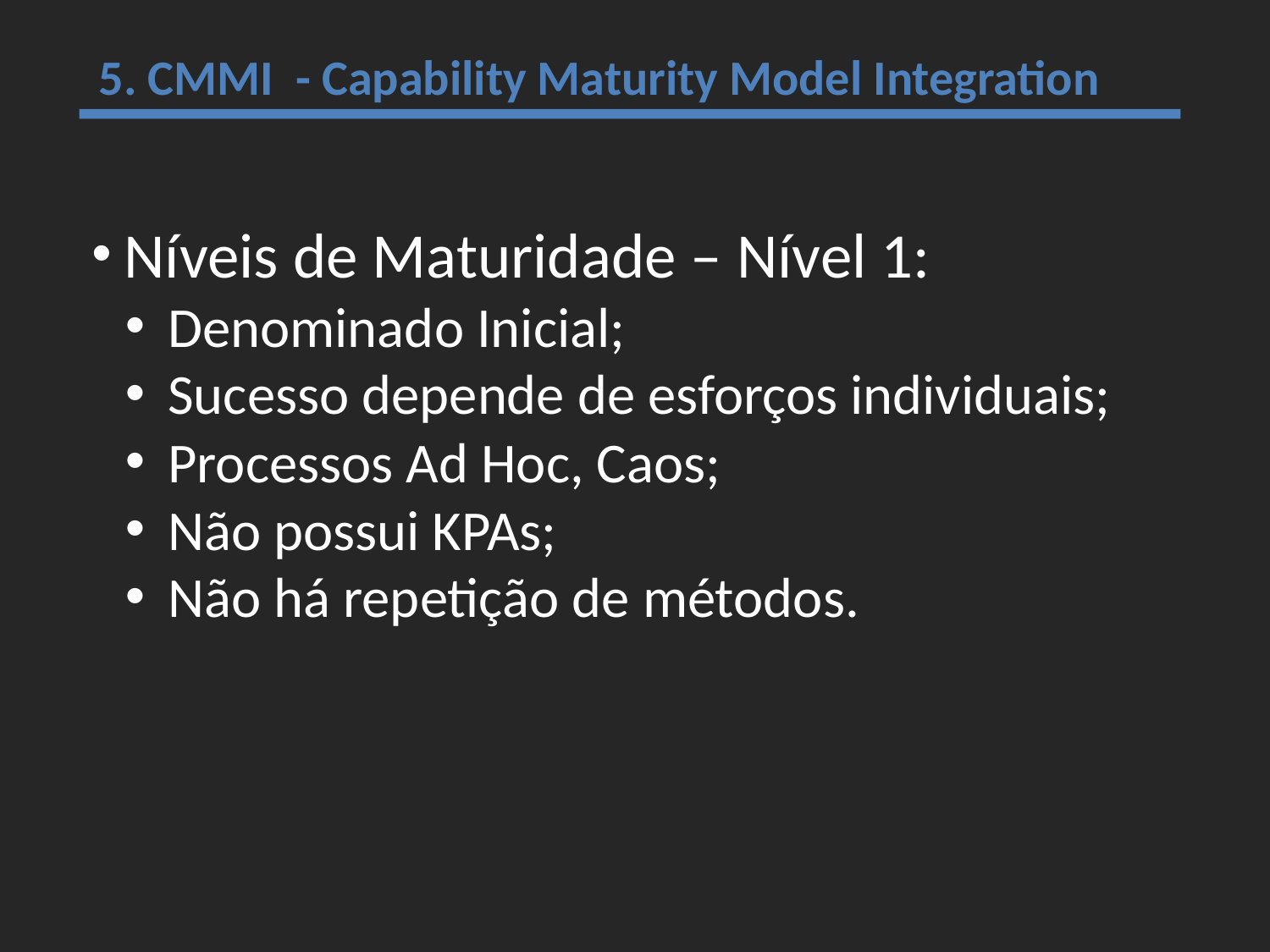

5. CMMI  - Capability Maturity Model Integration

 Níveis de Maturidade – Nível 1:
 Denominado Inicial;
 Sucesso depende de esforços individuais;
 Processos Ad Hoc, Caos;
 Não possui KPAs;
 Não há repetição de métodos.